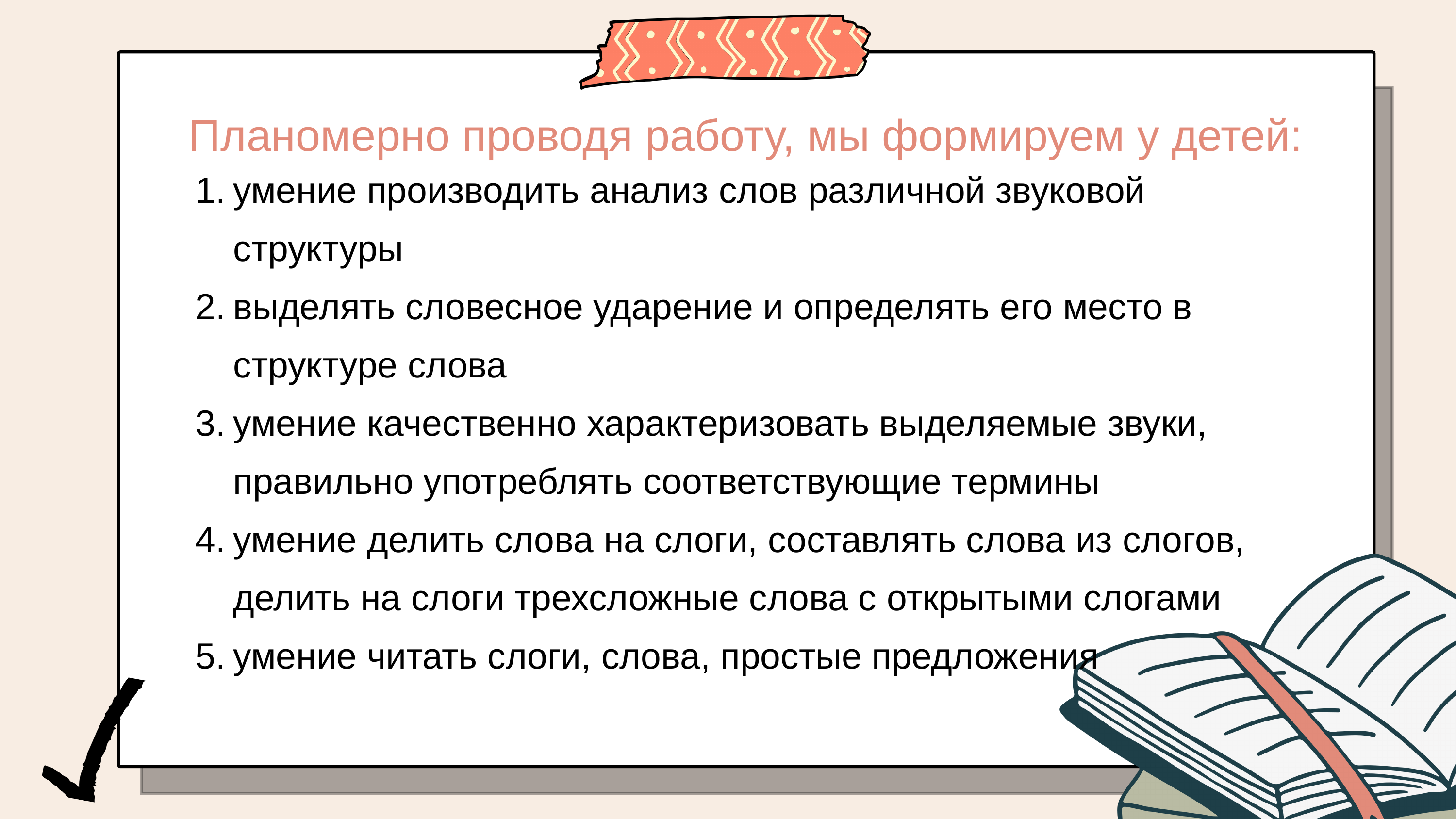

Планомерно проводя работу, мы формируем у детей:

умение производить анализ слов различной звуковой структуры
выделять словесное ударение и определять его место в структуре слова
умение качественно характеризовать выделяемые звуки, правильно употреблять соответствующие термины
умение делить слова на слоги, составлять слова из слогов, делить на слоги трехсложные слова с открытыми слогами
умение читать слоги, слова, простые предложения